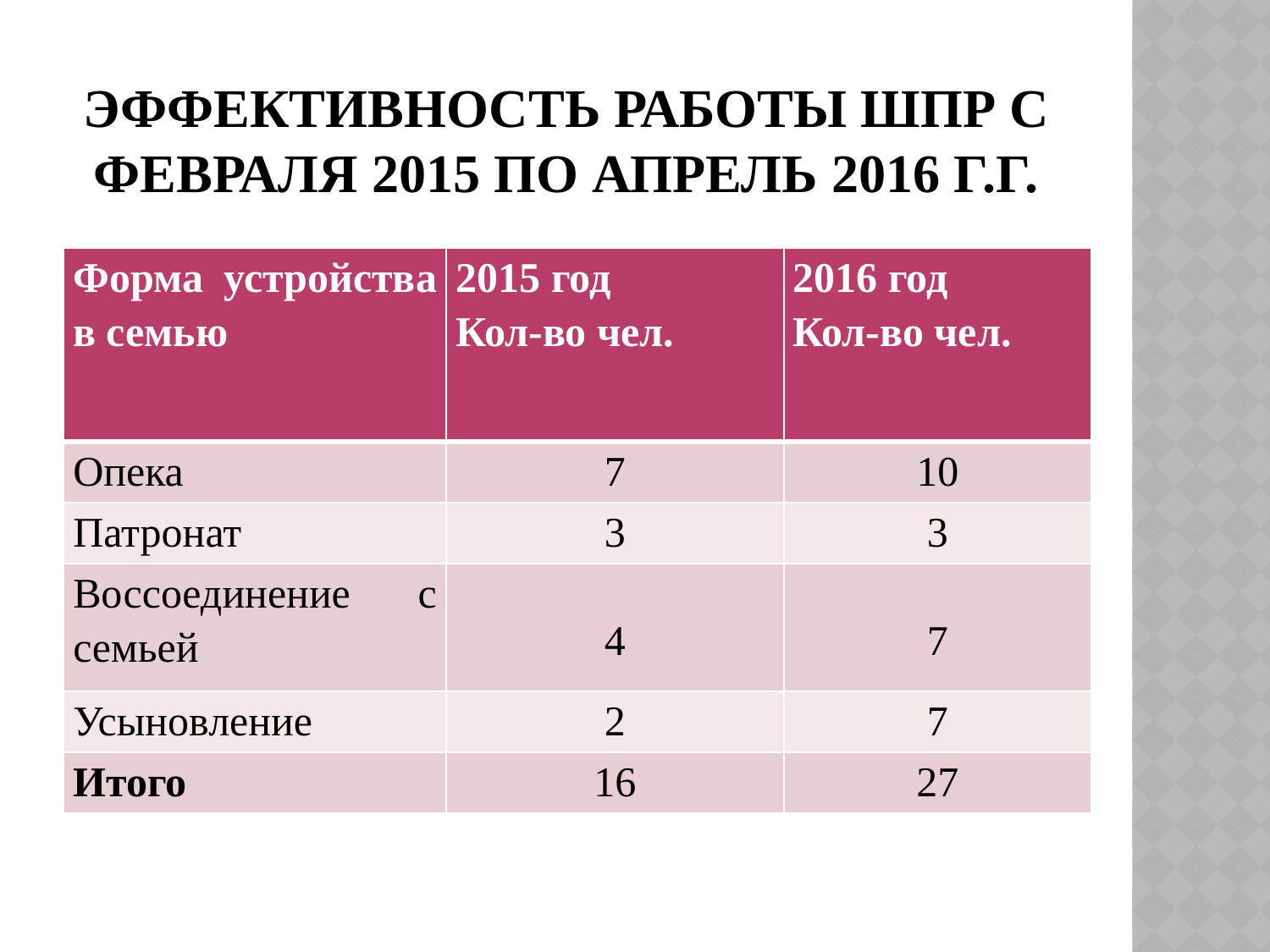

# Эффективность работы ШПР с февраля 2015 по апрель 2016 г.г.
| Форма устройства в семью | 2015 год Кол-во чел. | 2016 год Кол-во чел. |
| --- | --- | --- |
| Опека | 7 | 10 |
| Патронат | 3 | 3 |
| Воссоединение с семьей | 4 | 7 |
| Усыновление | 2 | 7 |
| Итого | 16 | 27 |